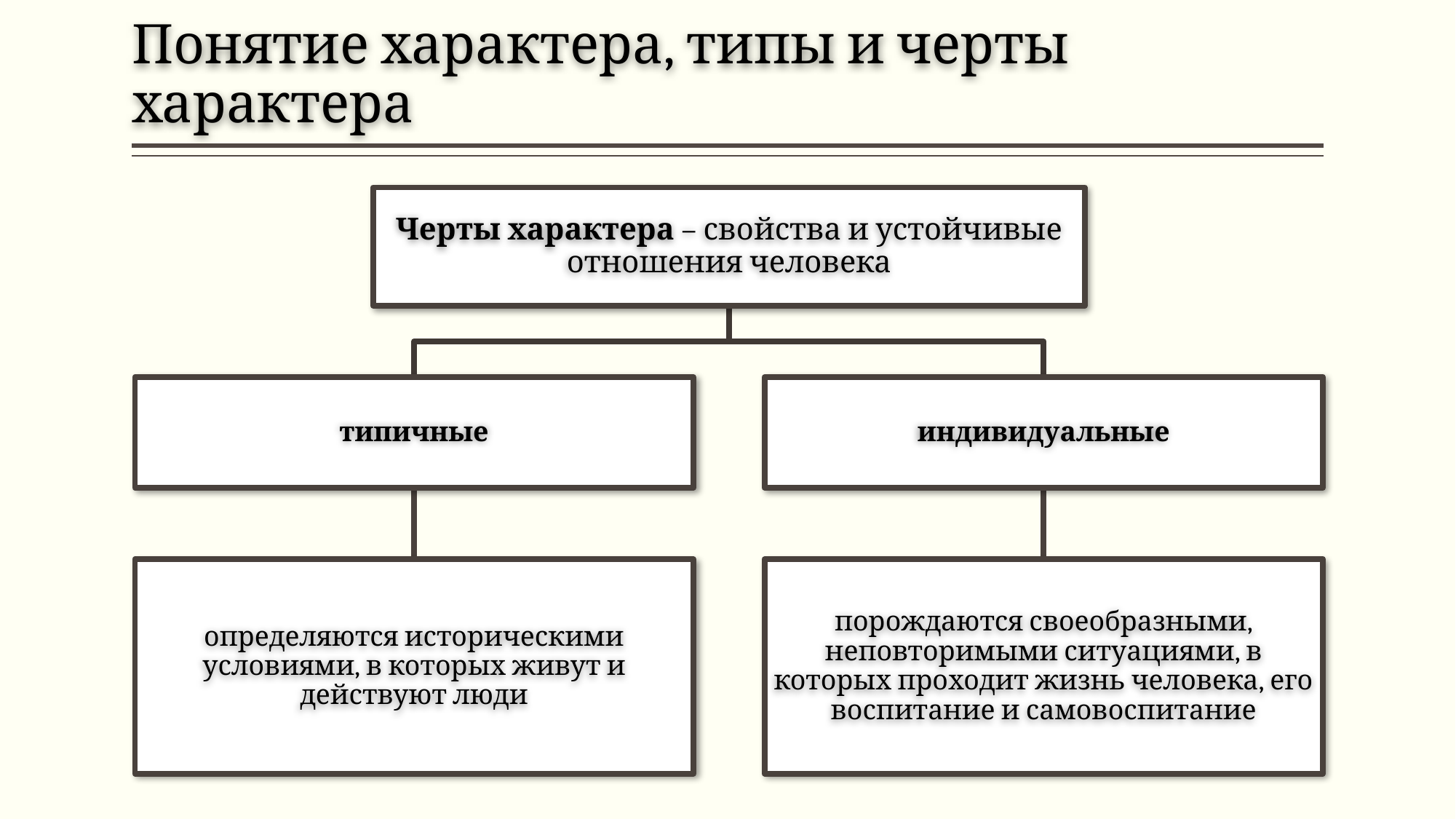

# Понятие характера, типы и черты характера

Черты характера – свойства и устойчивые отношения человека

типичные

индивидуальные

определяются историческими условиями, в которых живут и действуют люди

порождаются своеобразными, неповторимыми ситуациями, в которых проходит жизнь человека, его воспитание и самовоспитание